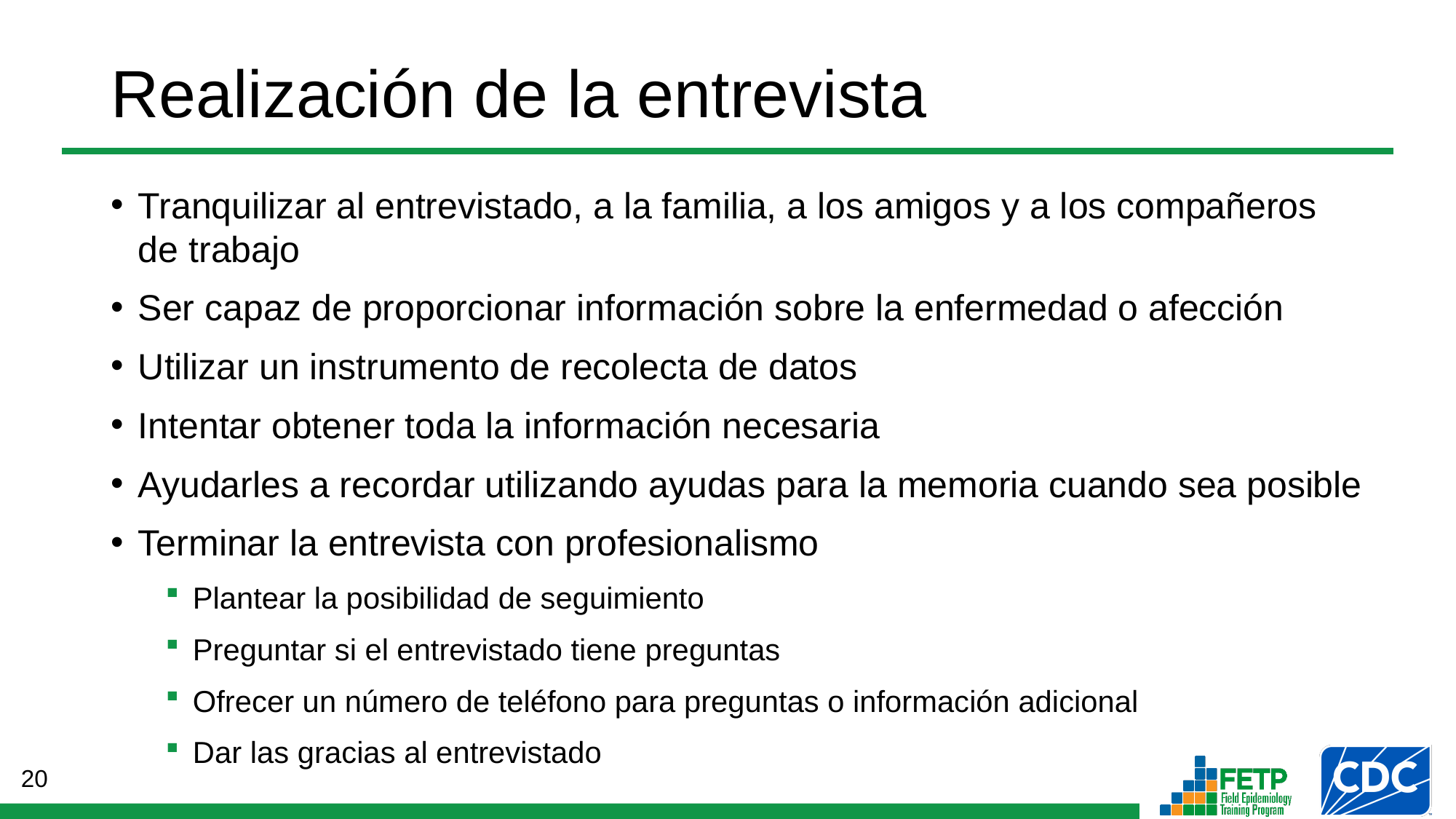

# Realización de la entrevista
Tranquilizar al entrevistado, a la familia, a los amigos y a los compañeros de trabajo
Ser capaz de proporcionar información sobre la enfermedad o afección
Utilizar un instrumento de recolecta de datos
Intentar obtener toda la información necesaria
Ayudarles a recordar utilizando ayudas para la memoria cuando sea posible
Terminar la entrevista con profesionalismo
Plantear la posibilidad de seguimiento
Preguntar si el entrevistado tiene preguntas
Ofrecer un número de teléfono para preguntas o información adicional
Dar las gracias al entrevistado